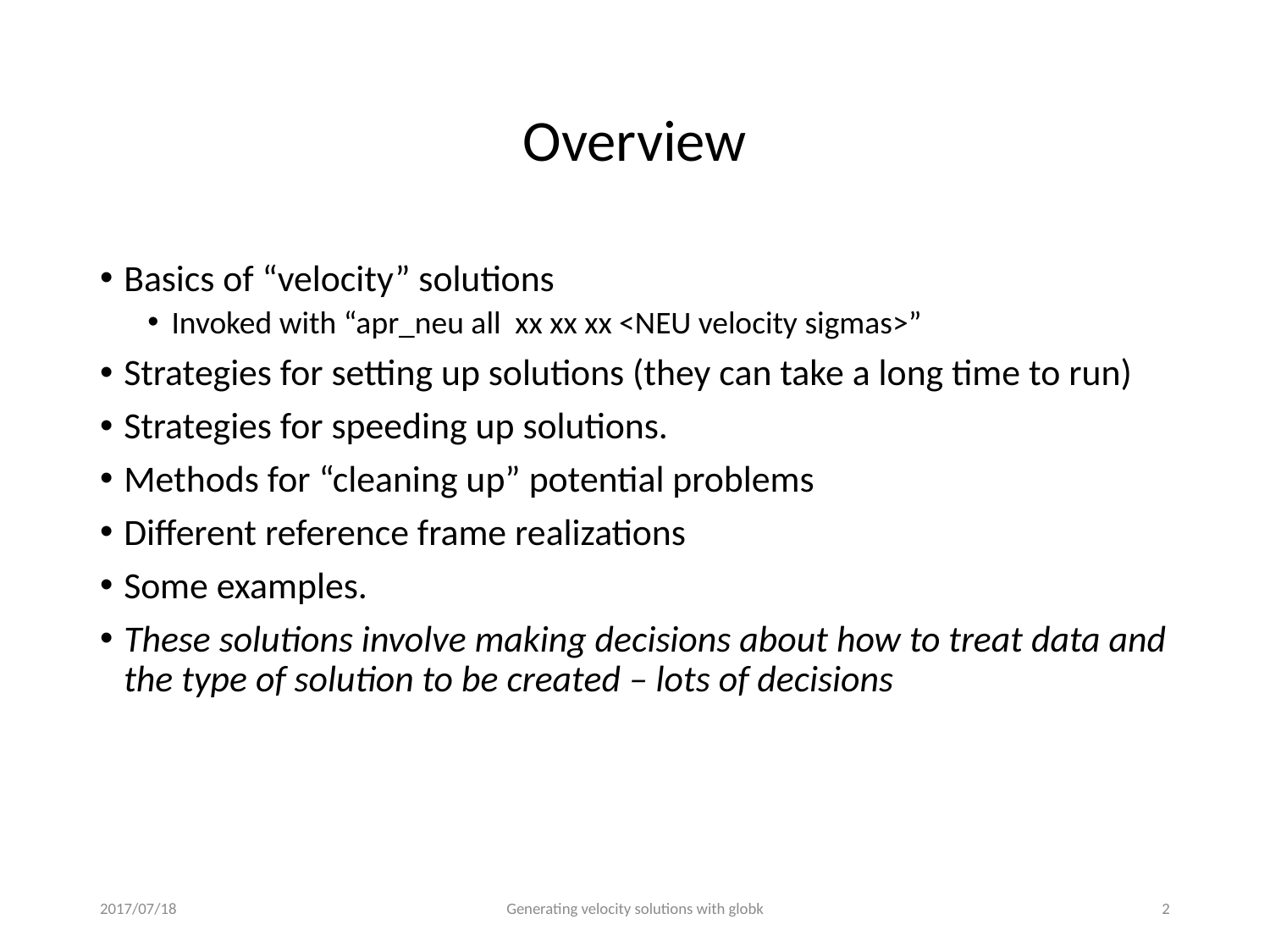

# Overview
Basics of “velocity” solutions
Invoked with “apr_neu all  xx xx xx <NEU velocity sigmas>”
Strategies for setting up solutions (they can take a long time to run)
Strategies for speeding up solutions.
Methods for “cleaning up” potential problems
Different reference frame realizations
Some examples.
These solutions involve making decisions about how to treat data and the type of solution to be created – lots of decisions
2017/07/18
Generating velocity solutions with globk
2